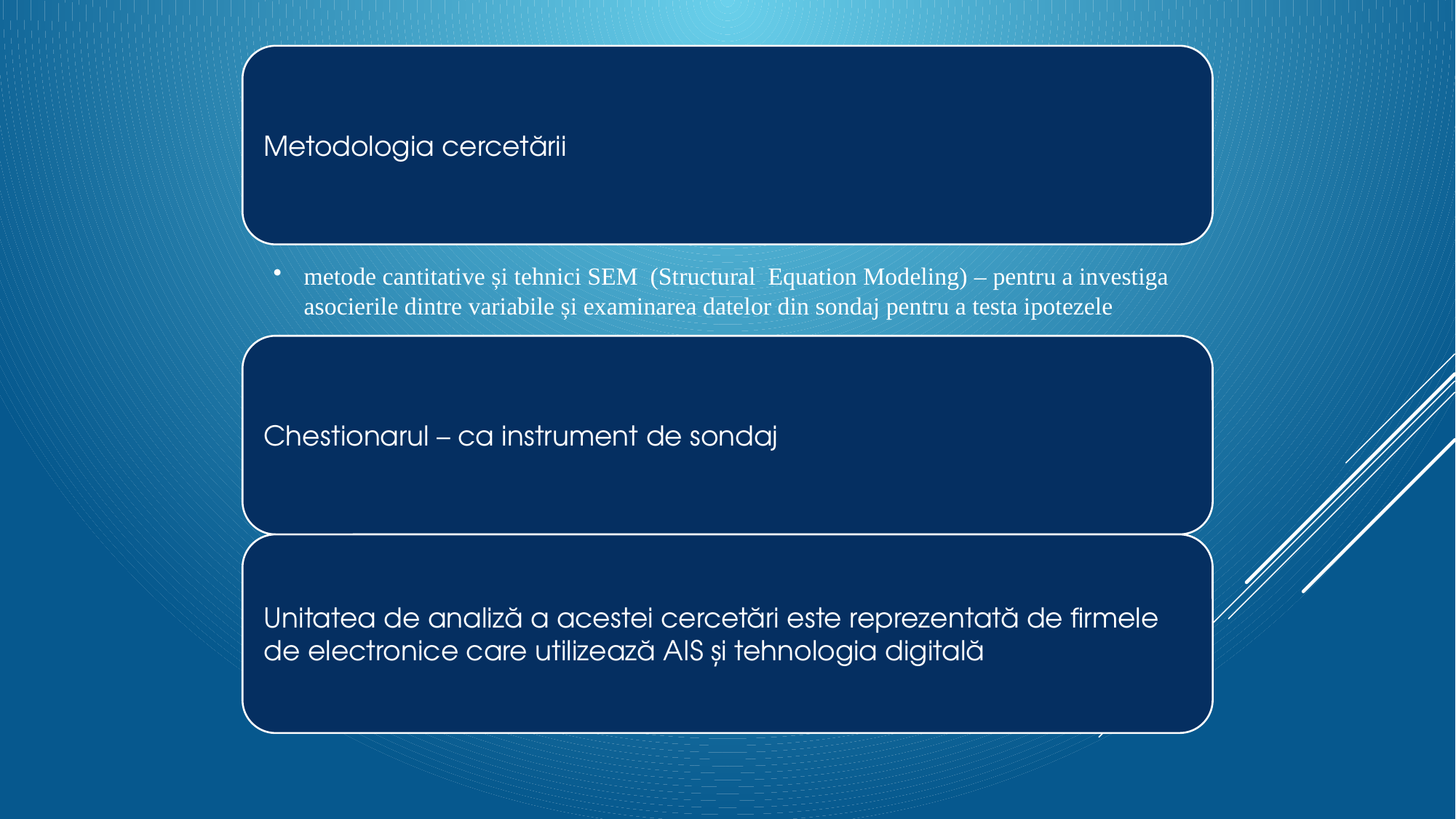

Metodologia cercetării
metode cantitative și tehnici SEM  (Structural  Equation Modeling) – pentru a investiga asocierile dintre variabile și examinarea datelor din sondaj pentru a testa ipotezele
Chestionarul – ca instrument de sondaj
Unitatea de analiză a acestei cercetări este reprezentată de firmele de electronice care utilizează AIS și tehnologia digitală